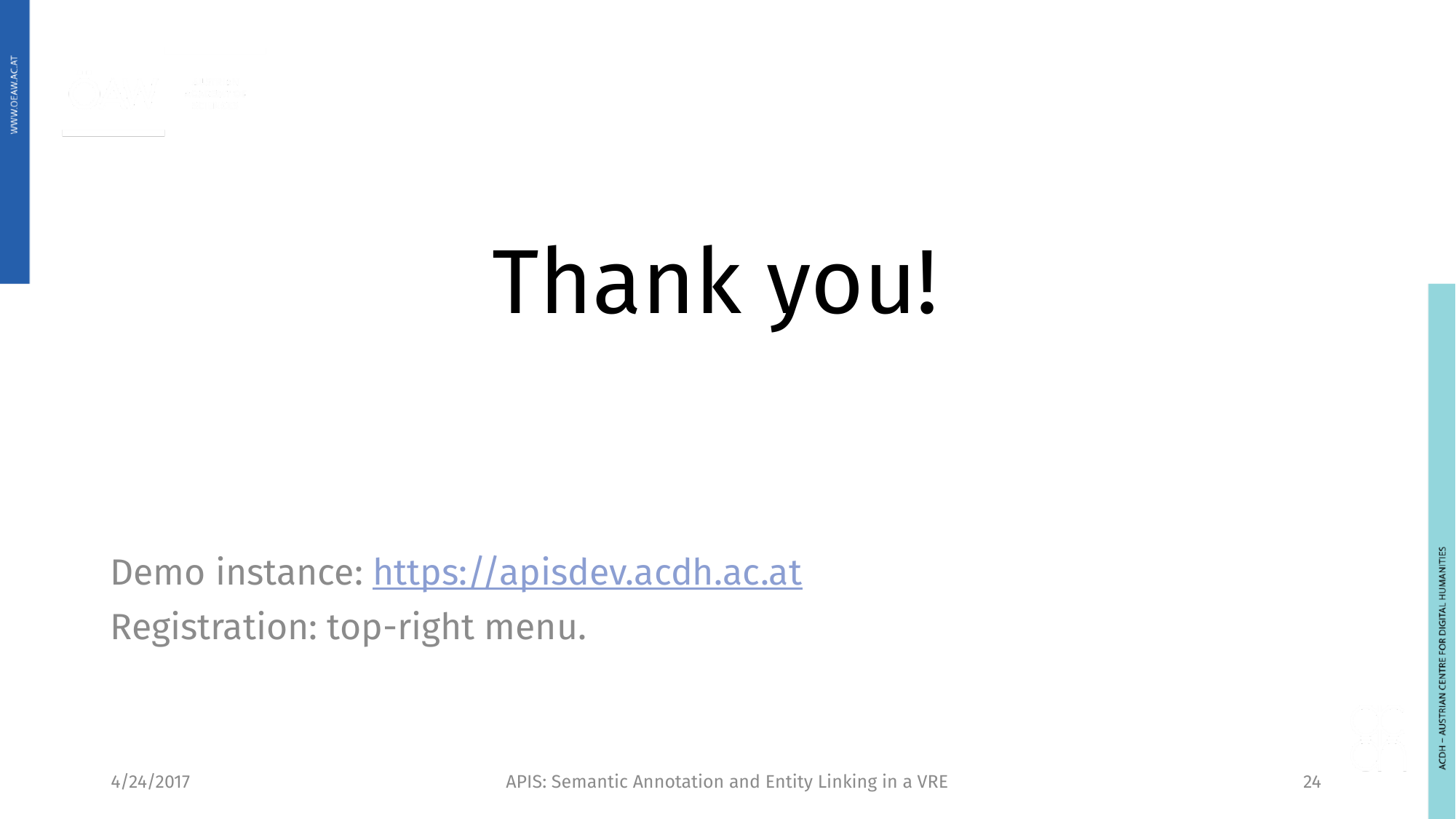

# Thank you!
Demo instance: https://apisdev.acdh.ac.at
Registration: top-right menu.
4/24/2017
APIS: Semantic Annotation and Entity Linking in a VRE
24